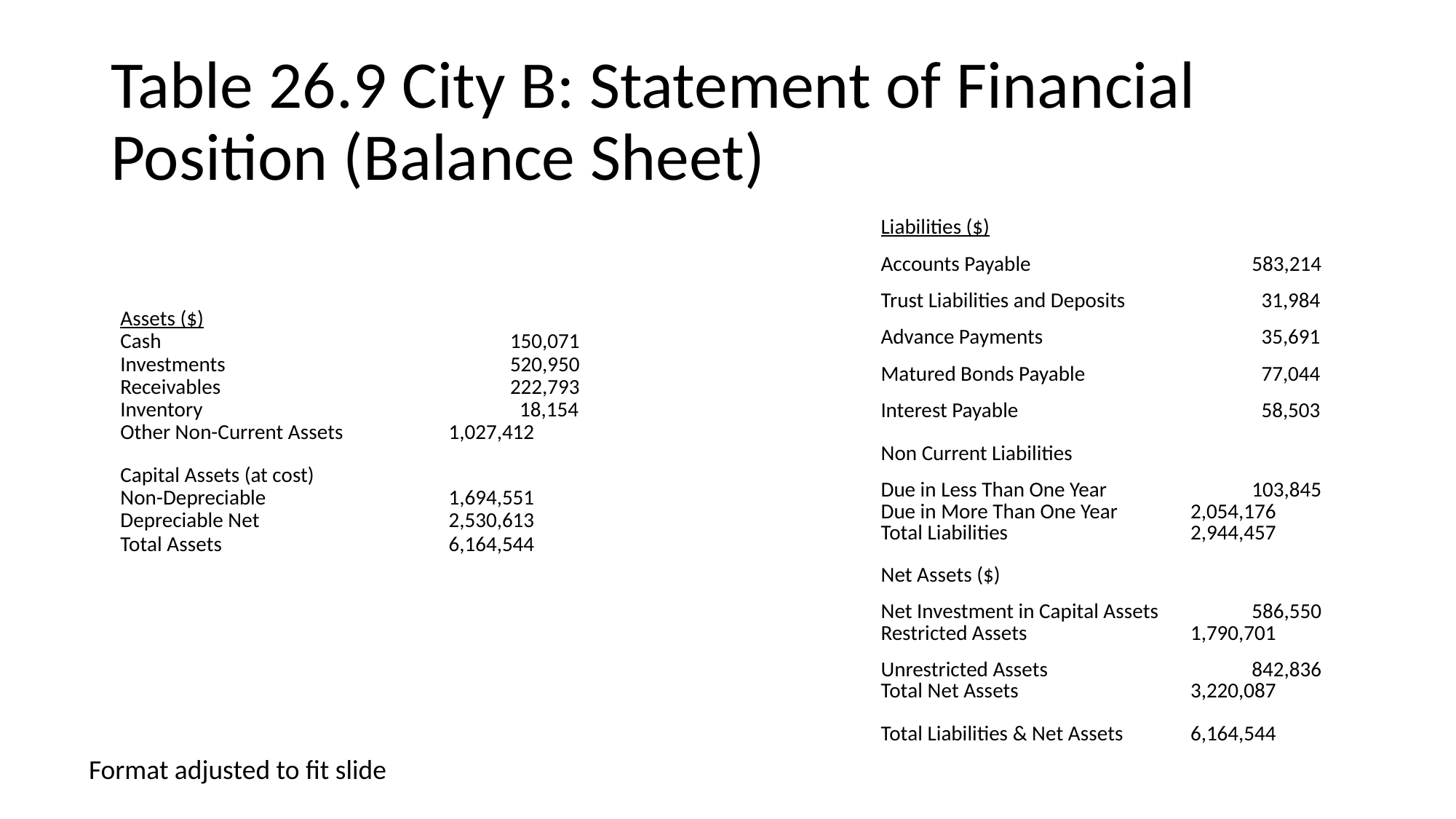

# Table 26.9 City B: Statement of Financial Position (Balance Sheet)
| Liabilities ($) |  |
| --- | --- |
| Accounts Payable | 583,214 |
| Trust Liabilities and Deposits | 31,984 |
| Advance Payments | 35,691 |
| Matured Bonds Payable | 77,044 |
| Interest Payable | 58,503 |
| Non Current Liabilities |  |
| Due in Less Than One Year | 103,845 |
| Due in More Than One Year | 2,054,176 |
| Total Liabilities | 2,944,457 |
|  |  |
| Net Assets ($) |  |
| Net Investment in Capital Assets | 586,550 |
| Restricted Assets | 1,790,701 |
| Unrestricted Assets | 842,836 |
| Total Net Assets | 3,220,087 |
|  |  |
| Total Liabilities & Net Assets | 6,164,544 |
| Assets ($) |  |
| --- | --- |
| Cash | 150,071 |
| Investments | 520,950 |
| Receivables | 222,793 |
| Inventory | 18,154 |
| Other Non-Current Assets | 1,027,412 |
| Capital Assets (at cost) |  |
| Non-Depreciable | 1,694,551 |
| Depreciable Net | 2,530,613 |
| Total Assets | 6,164,544 |
|  |  |
Format adjusted to fit slide